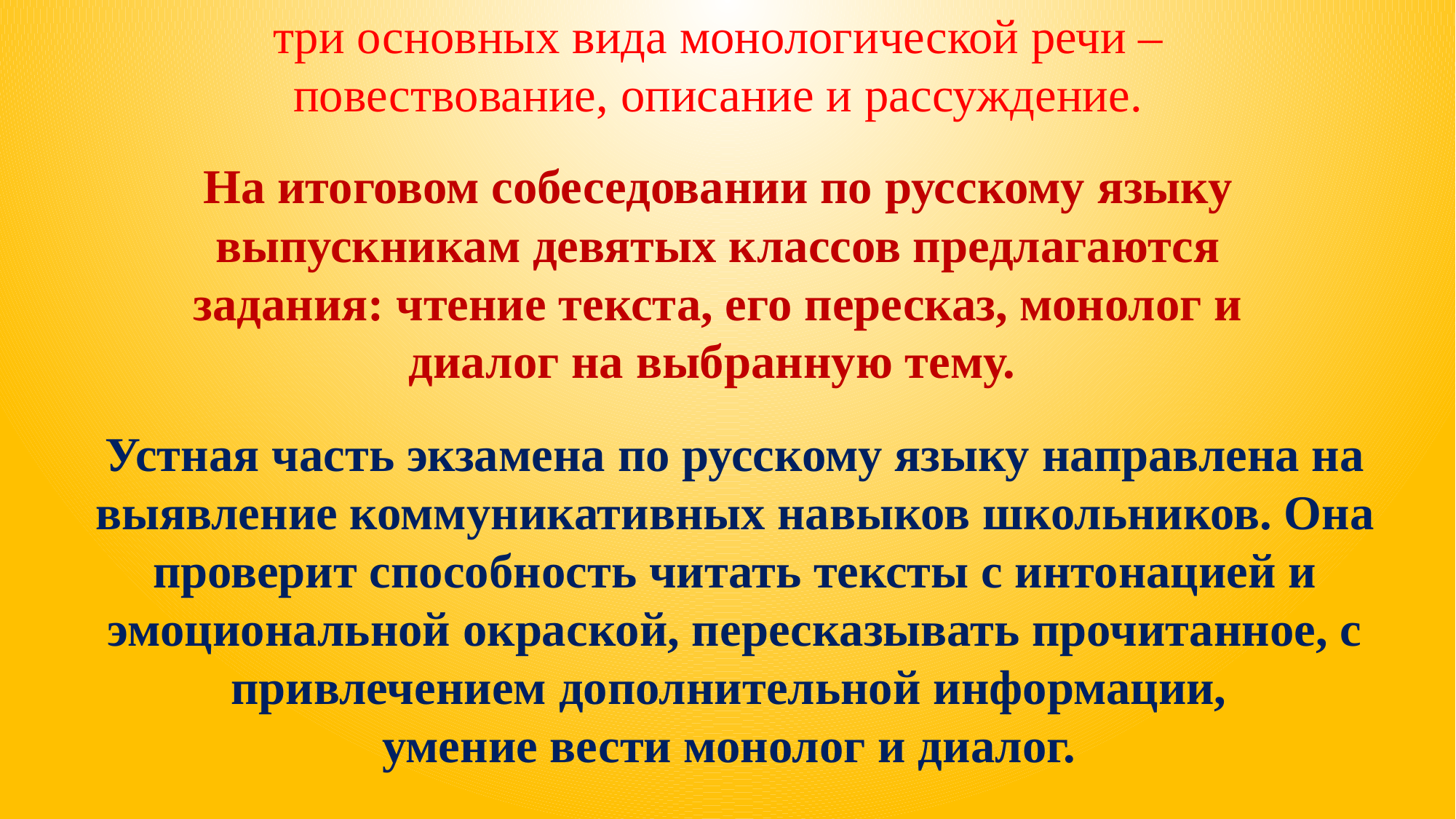

три основных вида монологической речи – повествование, описание и рассуждение.
На итоговом собеседовании по русскому языку выпускникам девятых классов предлагаются задания: чтение текста, его пересказ, монолог и диалог на выбранную тему.
Устная часть экзамена по русскому языку направлена на выявление коммуникативных навыков школьников. Она проверит способность читать тексты с интонацией и эмоциональной окраской, пересказывать прочитанное, с привлечением дополнительной информации,
умение вести монолог и диалог.